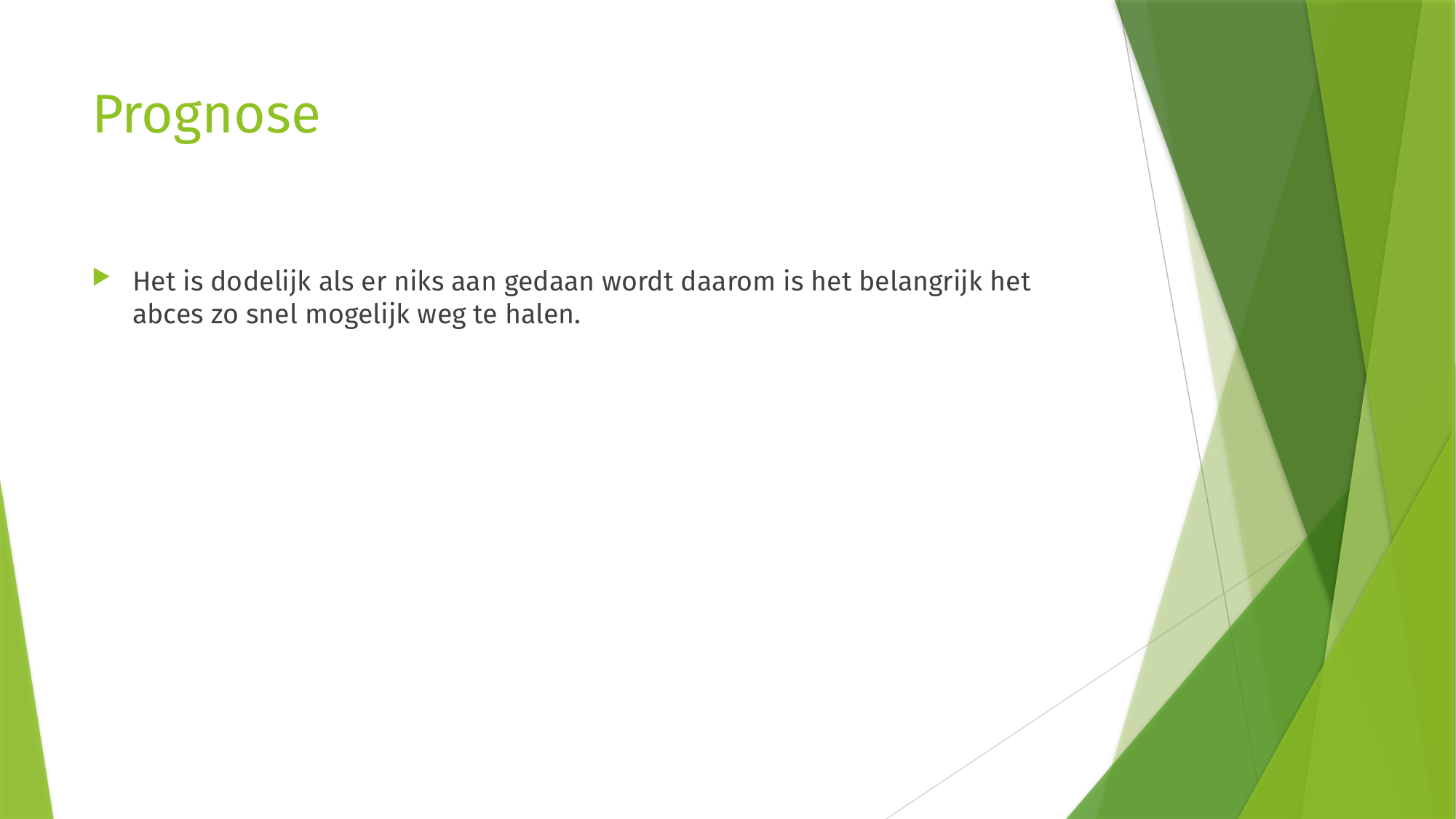

# Prognose
Het is dodelijk als er niks aan gedaan wordt daarom is het belangrijk het abces zo snel mogelijk weg te halen.